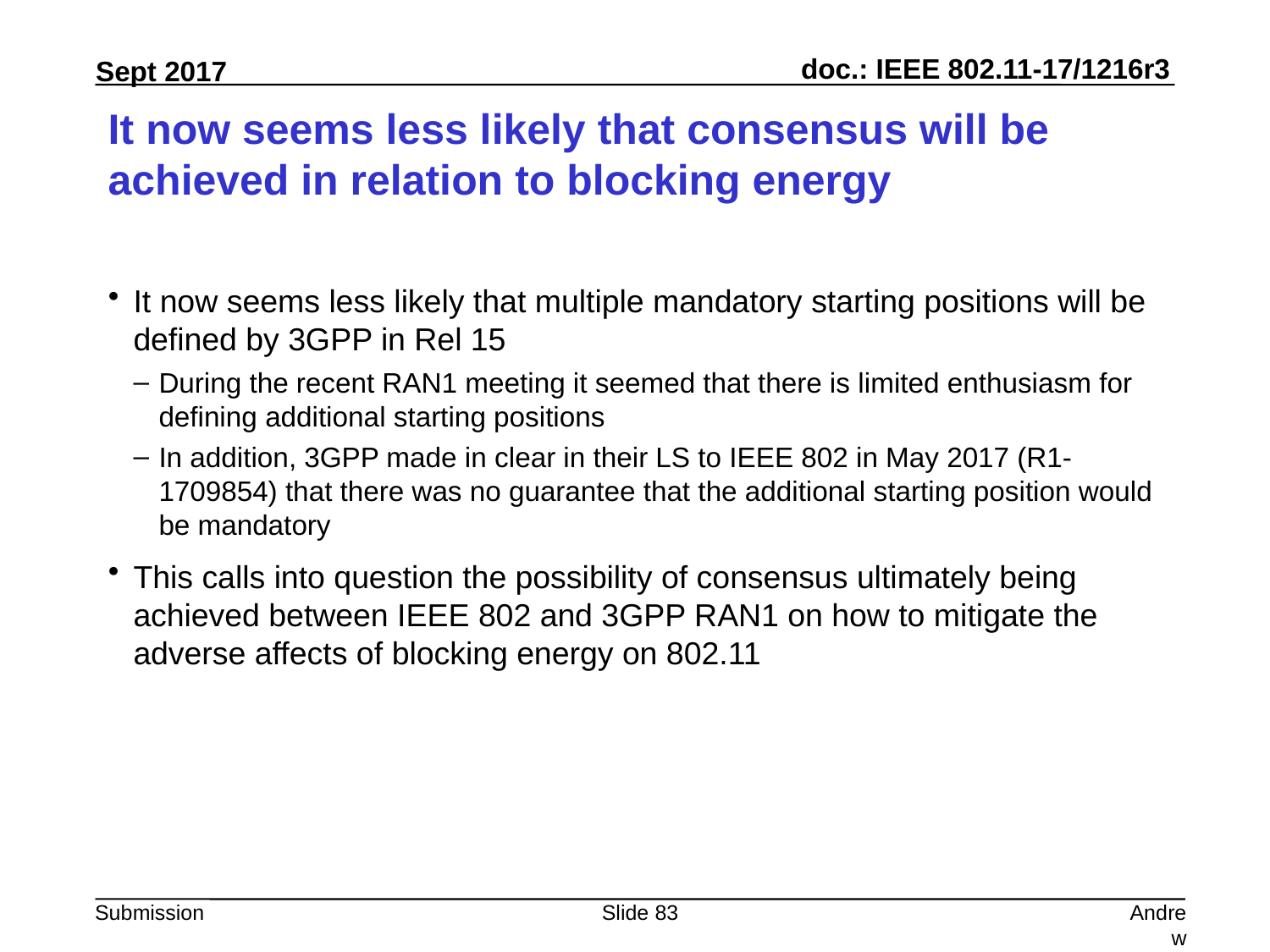

# It now seems less likely that consensus will be achieved in relation to blocking energy
It now seems less likely that multiple mandatory starting positions will be defined by 3GPP in Rel 15
During the recent RAN1 meeting it seemed that there is limited enthusiasm for defining additional starting positions
In addition, 3GPP made in clear in their LS to IEEE 802 in May 2017 (R1-1709854) that there was no guarantee that the additional starting position would be mandatory
This calls into question the possibility of consensus ultimately being achieved between IEEE 802 and 3GPP RAN1 on how to mitigate the adverse affects of blocking energy on 802.11
Slide 83
Andrew Myles, Cisco